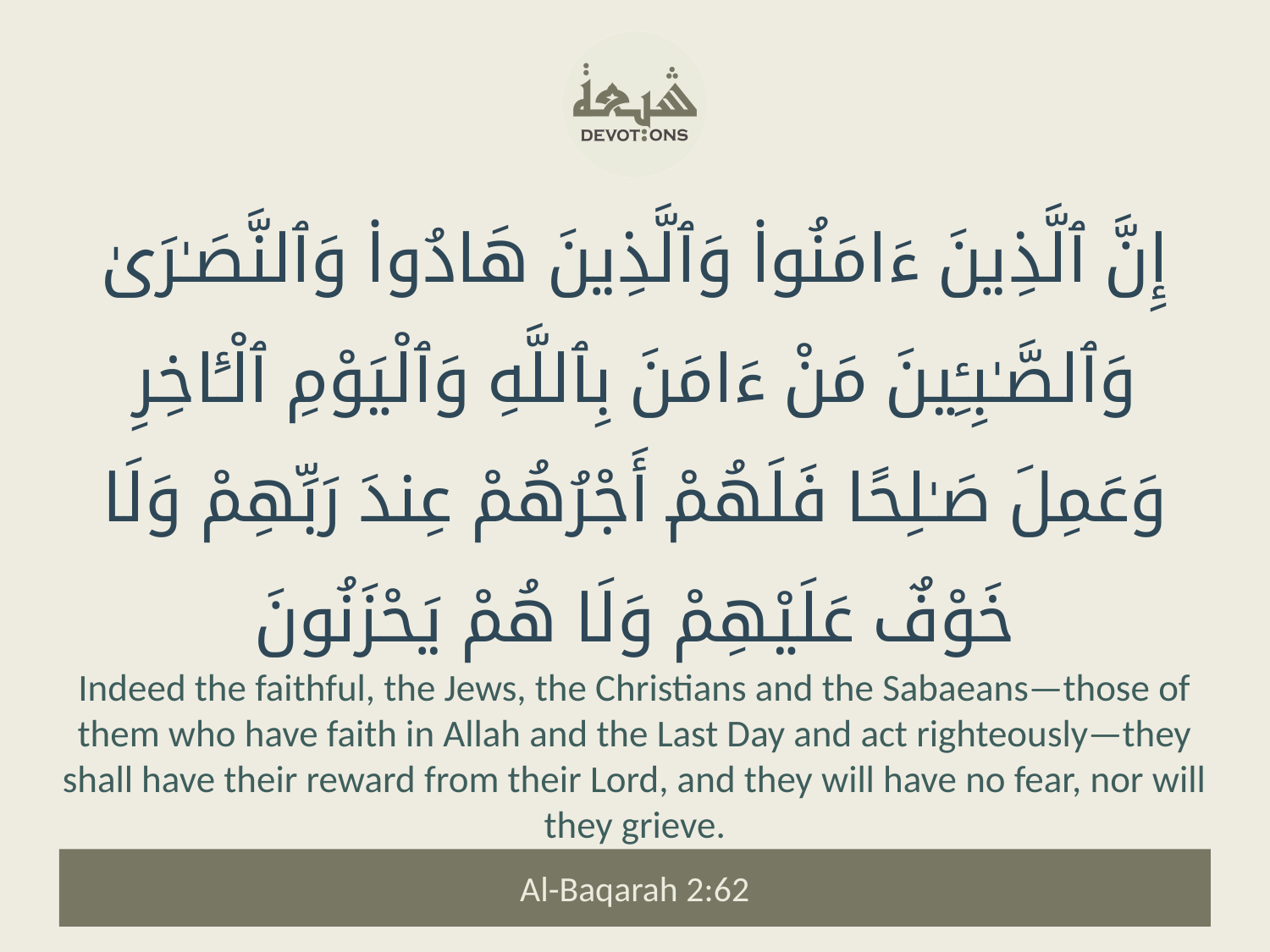

إِنَّ ٱلَّذِينَ ءَامَنُوا۟ وَٱلَّذِينَ هَادُوا۟ وَٱلنَّصَـٰرَىٰ وَٱلصَّـٰبِـِٔينَ مَنْ ءَامَنَ بِٱللَّهِ وَٱلْيَوْمِ ٱلْـَٔاخِرِ وَعَمِلَ صَـٰلِحًا فَلَهُمْ أَجْرُهُمْ عِندَ رَبِّهِمْ وَلَا خَوْفٌ عَلَيْهِمْ وَلَا هُمْ يَحْزَنُونَ
Indeed the faithful, the Jews, the Christians and the Sabaeans—those of them who have faith in Allah and the Last Day and act righteously—they shall have their reward from their Lord, and they will have no fear, nor will they grieve.
Al-Baqarah 2:62